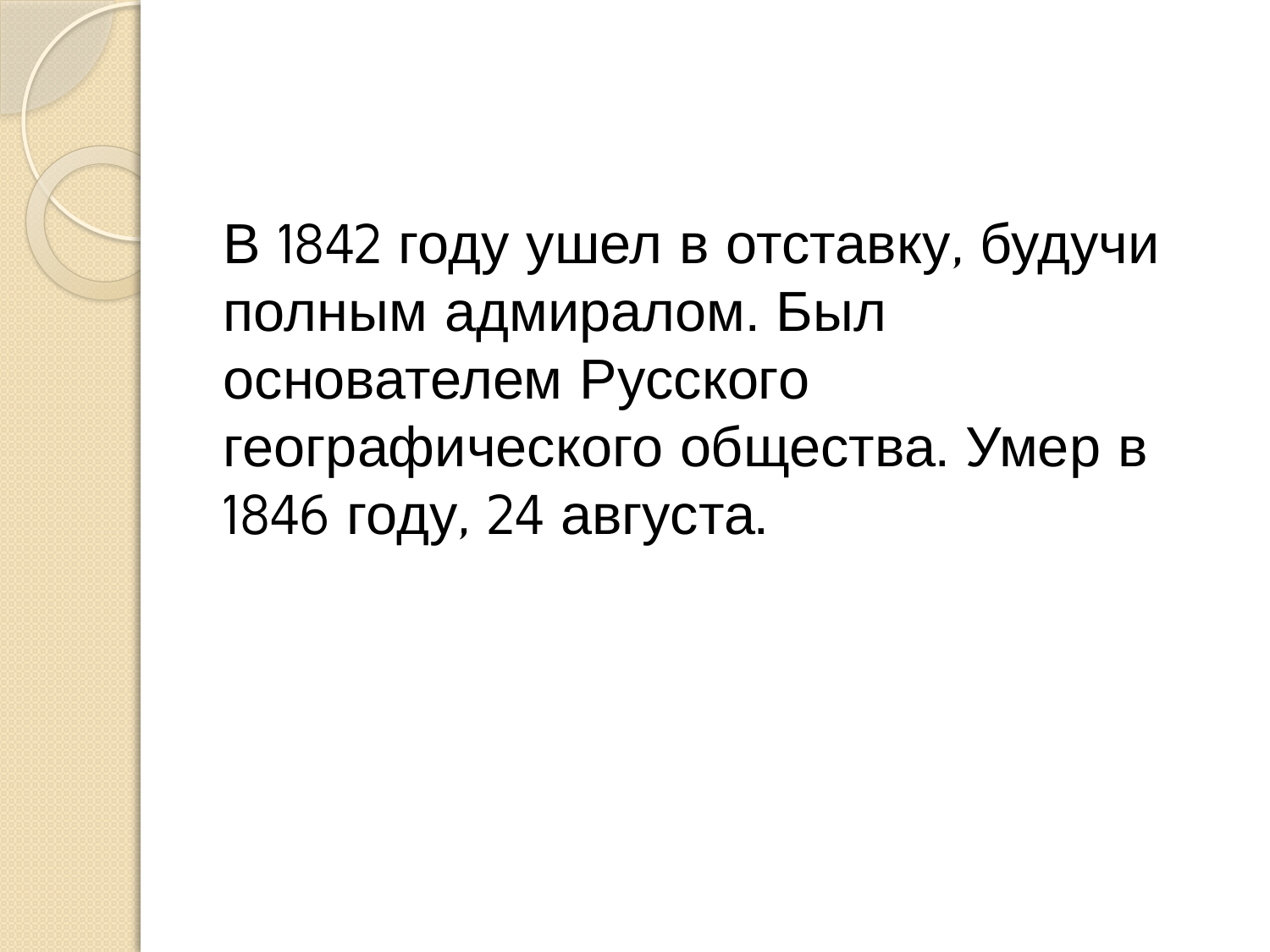

#
В 1842 году ушел в отставку, будучи полным адмиралом. Был основателем Русского географического общества. Умер в 1846 году, 24 августа.